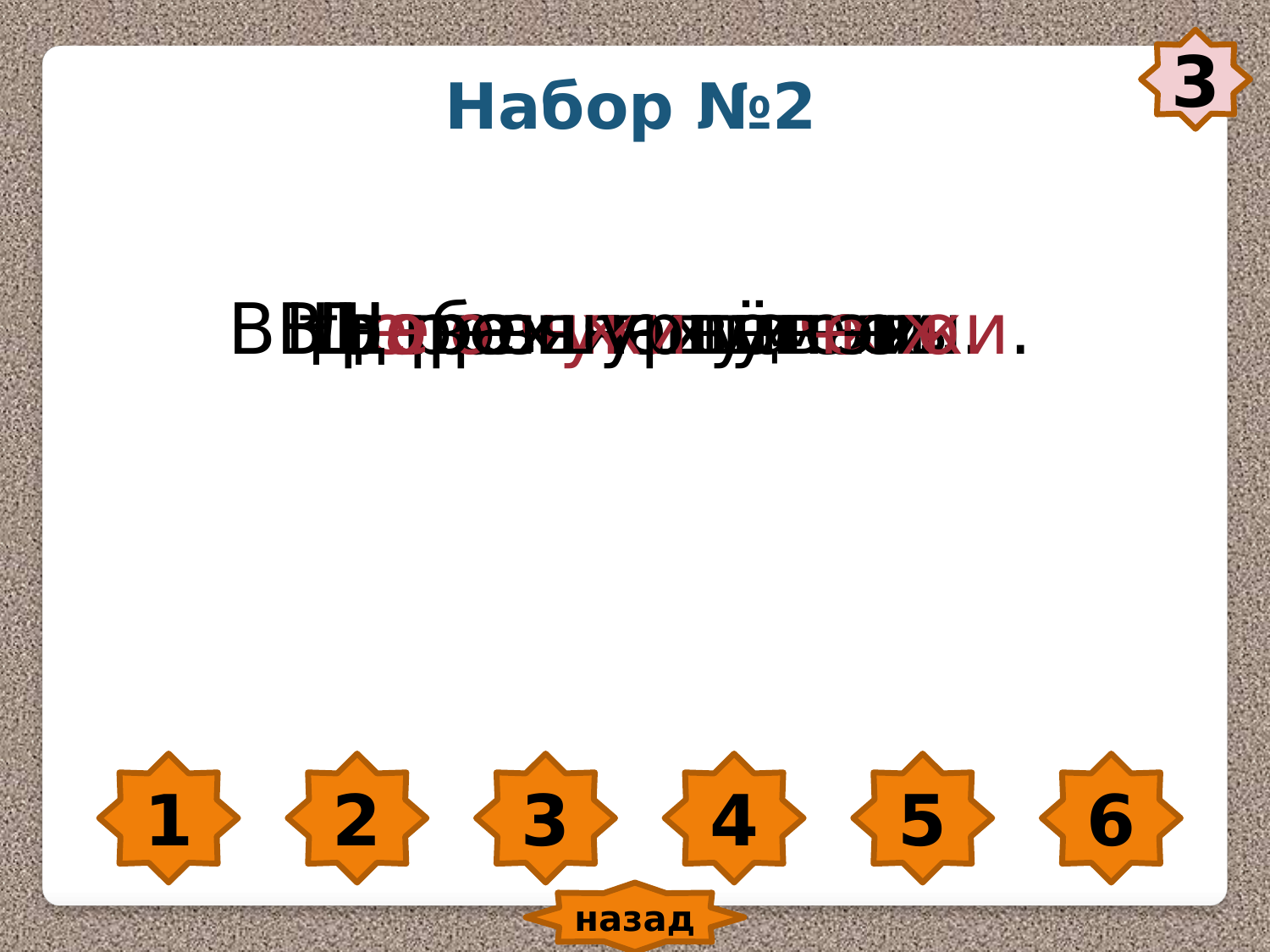

3
Набор №2
В горах живёт эхо.
Деревья шумели.
На полянах цветы.
Щебечут птички.
В траве шуршат ежи.
На речке туман.
1
2
3
4
5
6
назад